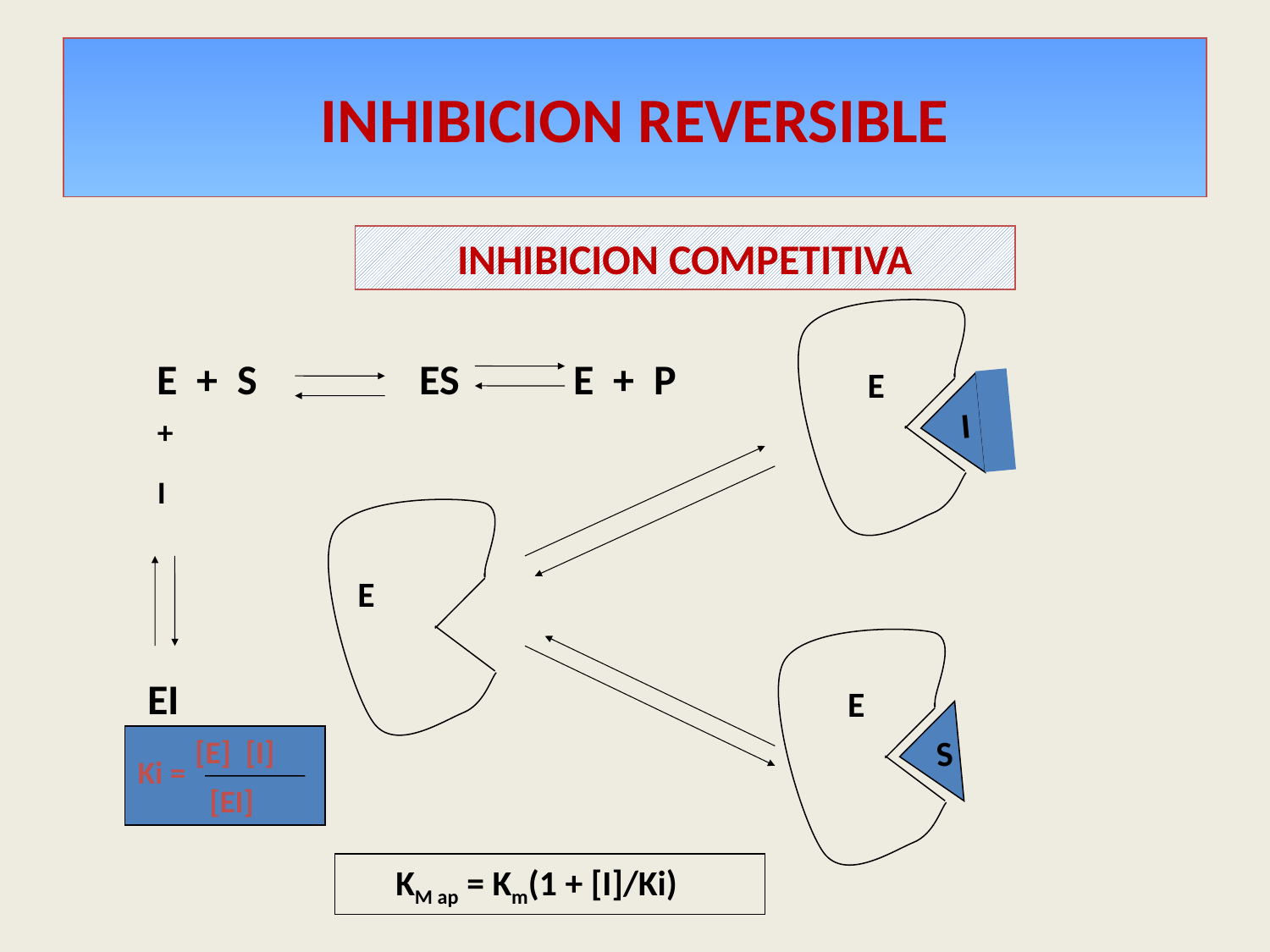

# INHIBICION REVERSIBLE
INHIBICION COMPETITIVA

E
E
E
E  +  S                 ES            E  +  P

I
+
I

EI
S
        [E]  [I]
          [EI]
Ki =

      KM ap = Km(1 + [I]/Ki)